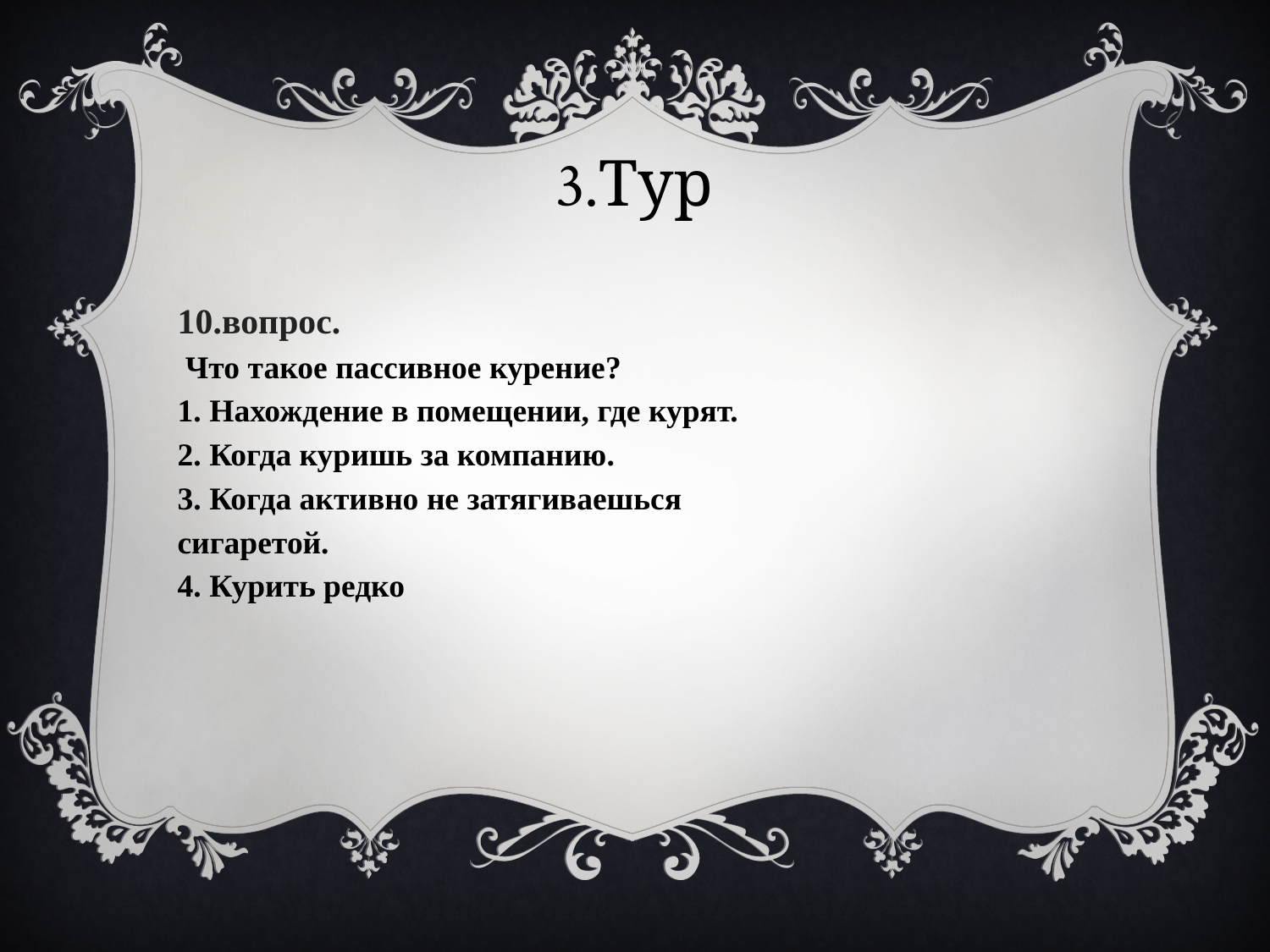

3.Тур
10.вопрос.
 Что такое пассивное курение?
1. Нахождение в помещении, где курят.
2. Когда куришь за компанию.
3. Когда активно не затягиваешься сигаретой.
4. Курить редко